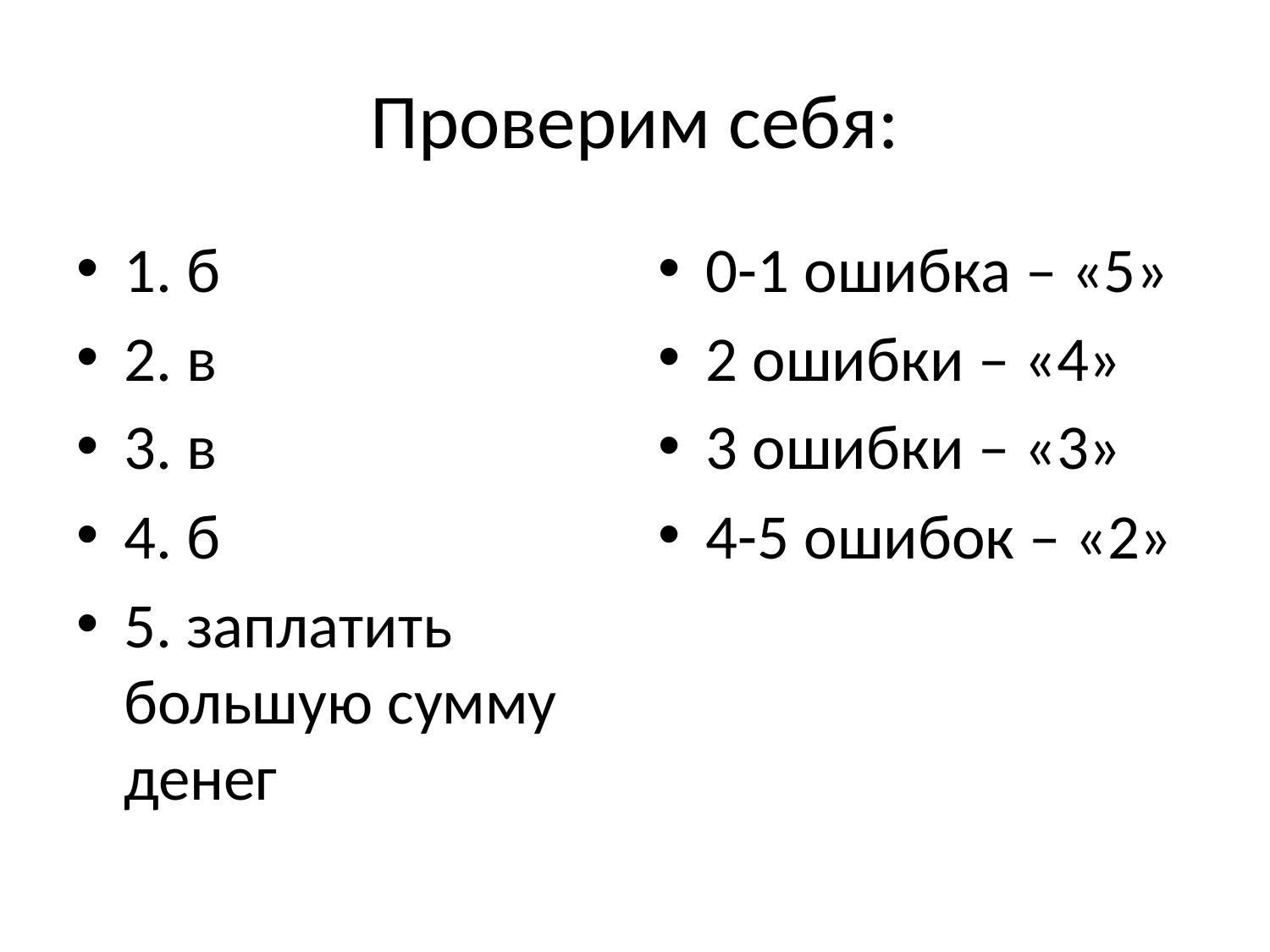

# Проверим себя:
1. б
2. в
3. в
4. б
5. заплатить большую сумму денег
0-1 ошибка – «5»
2 ошибки – «4»
3 ошибки – «3»
4-5 ошибок – «2»